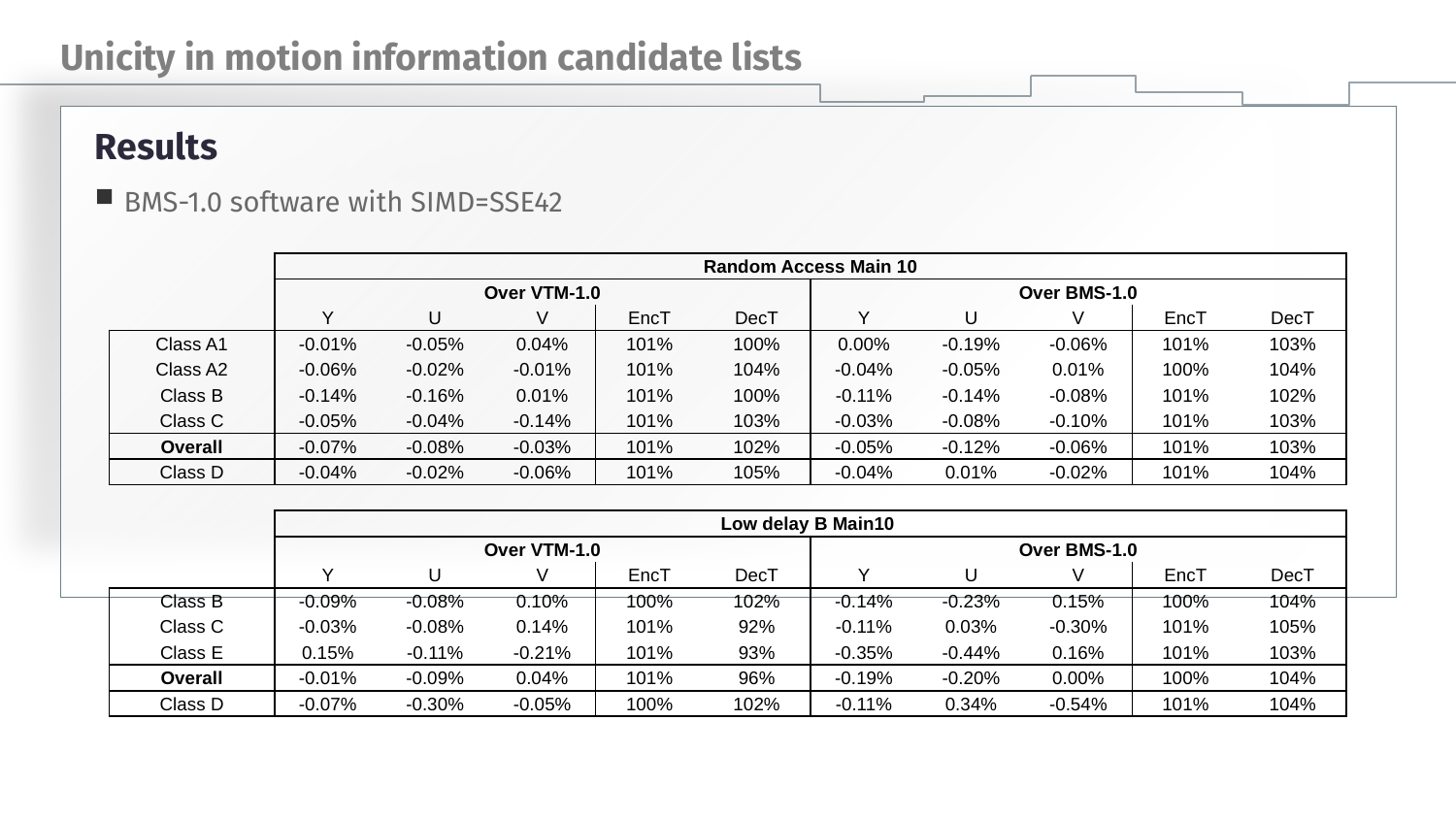

# Unicity in motion information candidate lists
Results
BMS-1.0 software with SIMD=SSE42
|  | Random Access Main 10 |  |  |  |  |  |  |  |  |  |
| --- | --- | --- | --- | --- | --- | --- | --- | --- | --- | --- |
|  | Over VTM-1.0 |  |  |  |  | Over BMS-1.0 |  |  |  |  |
|  | Y | U | V | EncT | DecT | Y | U | V | EncT | DecT |
| Class A1 | -0.01% | -0.05% | 0.04% | 101% | 100% | 0.00% | -0.19% | -0.06% | 101% | 103% |
| Class A2 | -0.06% | -0.02% | -0.01% | 101% | 104% | -0.04% | -0.05% | 0.01% | 100% | 104% |
| Class B | -0.14% | -0.16% | 0.01% | 101% | 100% | -0.11% | -0.14% | -0.08% | 101% | 102% |
| Class C | -0.05% | -0.04% | -0.14% | 101% | 103% | -0.03% | -0.08% | -0.10% | 101% | 103% |
| Overall | -0.07% | -0.08% | -0.03% | 101% | 102% | -0.05% | -0.12% | -0.06% | 101% | 103% |
| Class D | -0.04% | -0.02% | -0.06% | 101% | 105% | -0.04% | 0.01% | -0.02% | 101% | 104% |
|  |  |  |  |  |  |  |  |  |  |  |
|  | Low delay B Main10 |  |  |  |  |  |  |  |  |  |
|  | Over VTM-1.0 |  |  |  |  | Over BMS-1.0 |  |  |  |  |
|  | Y | U | V | EncT | DecT | Y | U | V | EncT | DecT |
| Class B | -0.09% | -0.08% | 0.10% | 100% | 102% | -0.14% | -0.23% | 0.15% | 100% | 104% |
| Class C | -0.03% | -0.08% | 0.14% | 101% | 92% | -0.11% | 0.03% | -0.30% | 101% | 105% |
| Class E | 0.15% | -0.11% | -0.21% | 101% | 93% | -0.35% | -0.44% | 0.16% | 101% | 103% |
| Overall | -0.01% | -0.09% | 0.04% | 101% | 96% | -0.19% | -0.20% | 0.00% | 100% | 104% |
| Class D | -0.07% | -0.30% | -0.05% | 100% | 102% | -0.11% | 0.34% | -0.54% | 101% | 104% |